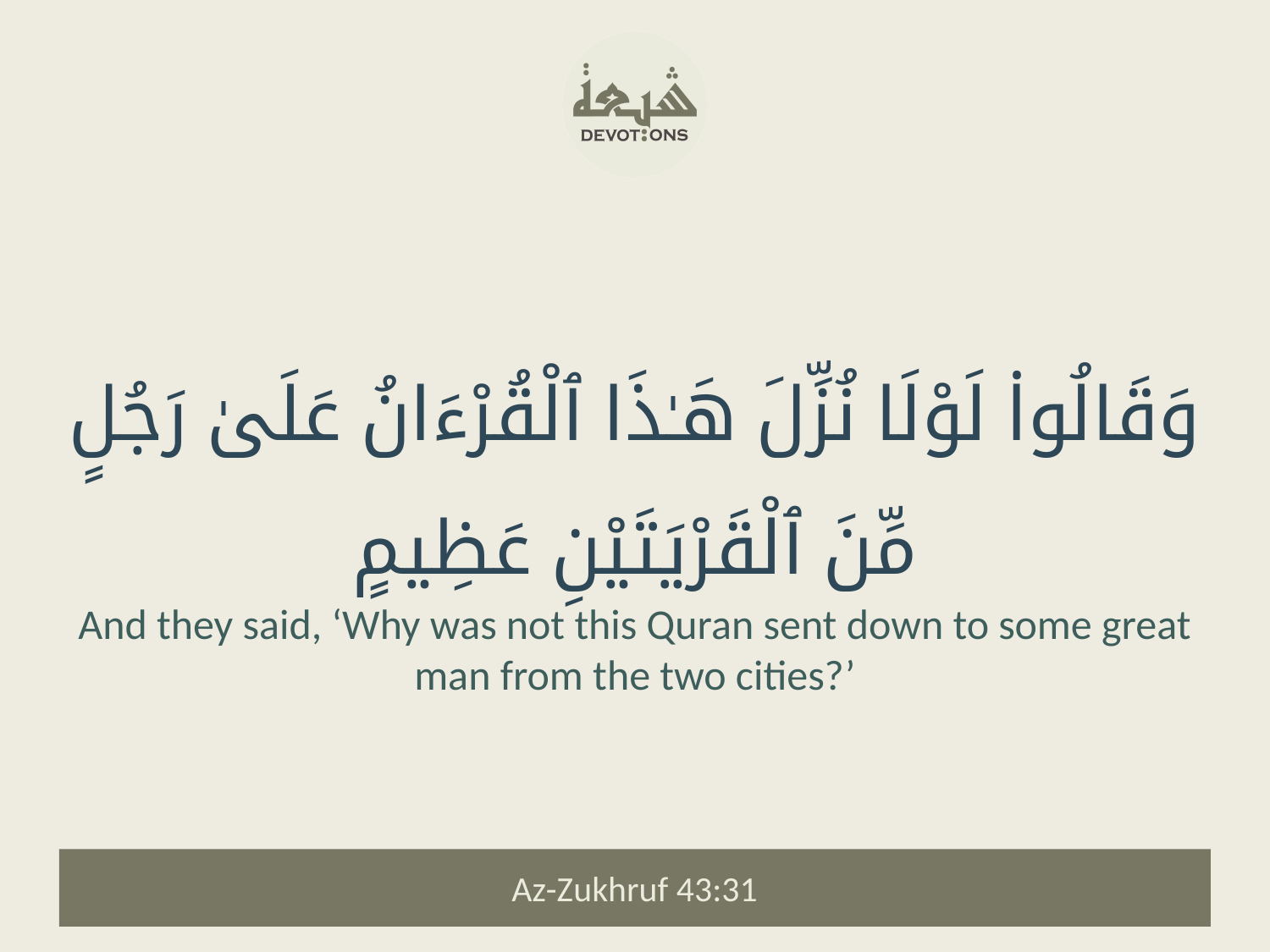

وَقَالُوا۟ لَوْلَا نُزِّلَ هَـٰذَا ٱلْقُرْءَانُ عَلَىٰ رَجُلٍ مِّنَ ٱلْقَرْيَتَيْنِ عَظِيمٍ
And they said, ‘Why was not this Quran sent down to some great man from the two cities?’
Az-Zukhruf 43:31